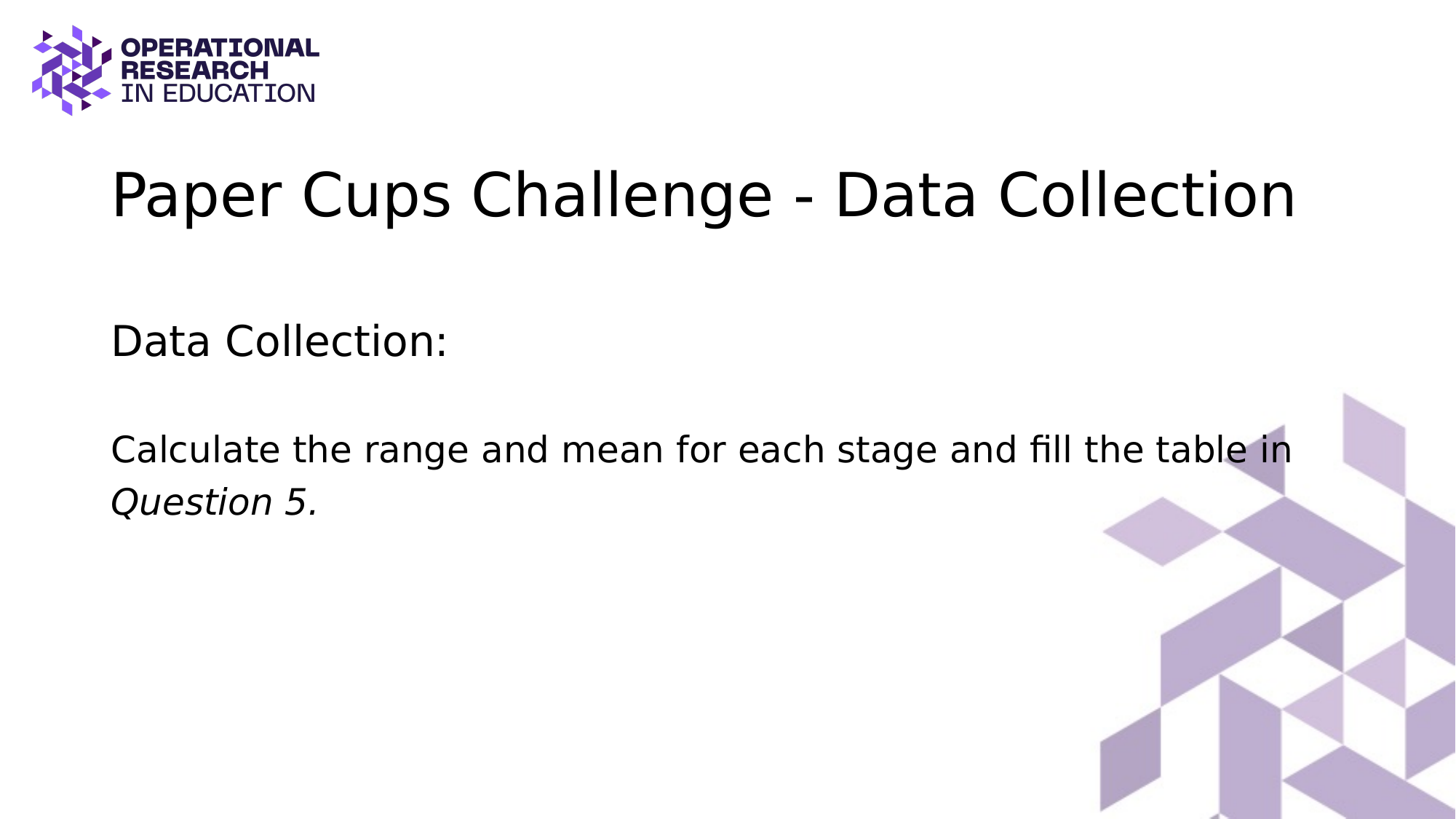

# Paper Cups Challenge - Data Collection
Data Collection:

Calculate the range and mean for each stage and fill the table in Question 5.